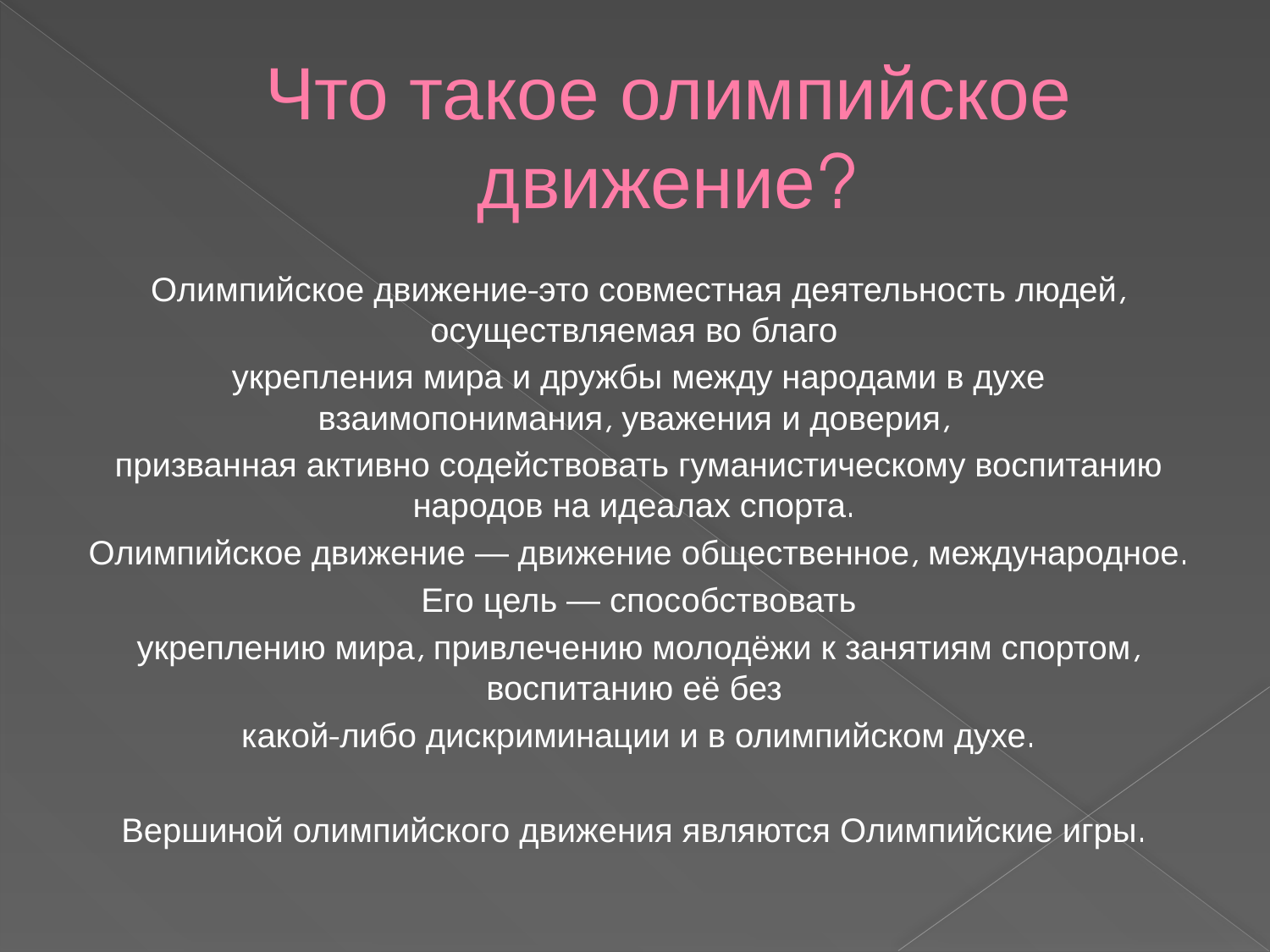

# Что такое олимпийское движение?
Олимпийское движение-это совместная деятельность людей, осуществляемая во благо
укрепления мира и дружбы между народами в духе взаимопонимания, уважения и доверия,
призванная активно содействовать гуманистическому воспитанию народов на идеалах спорта.
Олимпийское движение — движение общественное, международное.
 Его цель — способствовать
укреплению мира, привлечению молодёжи к занятиям спортом, воспитанию её без
какой-либо дискриминации и в олимпийском духе.

Вершиной олимпийского движения являются Олимпийские игры.